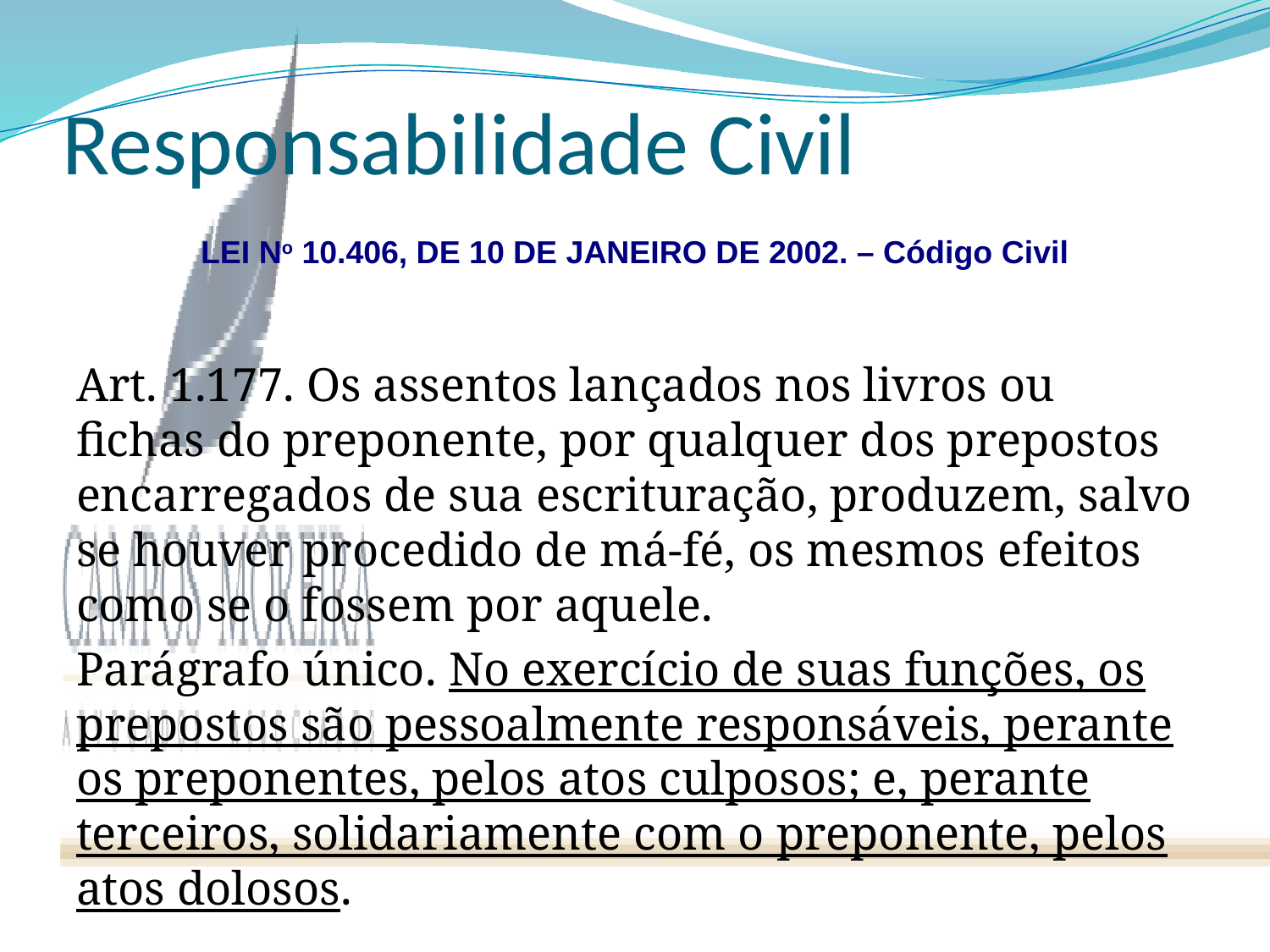

# Responsabilidade Civil
LEI No 10.406, DE 10 DE JANEIRO DE 2002. – Código Civil

Art. 1.177. Os assentos lançados nos livros ou fichas do preponente, por qualquer dos prepostos encarregados de sua escrituração, produzem, salvo se houver procedido de má-fé, os mesmos efeitos como se o fossem por aquele.
Parágrafo único. No exercício de suas funções, os prepostos são pessoalmente responsáveis, perante os preponentes, pelos atos culposos; e, perante terceiros, solidariamente com o preponente, pelos atos dolosos.